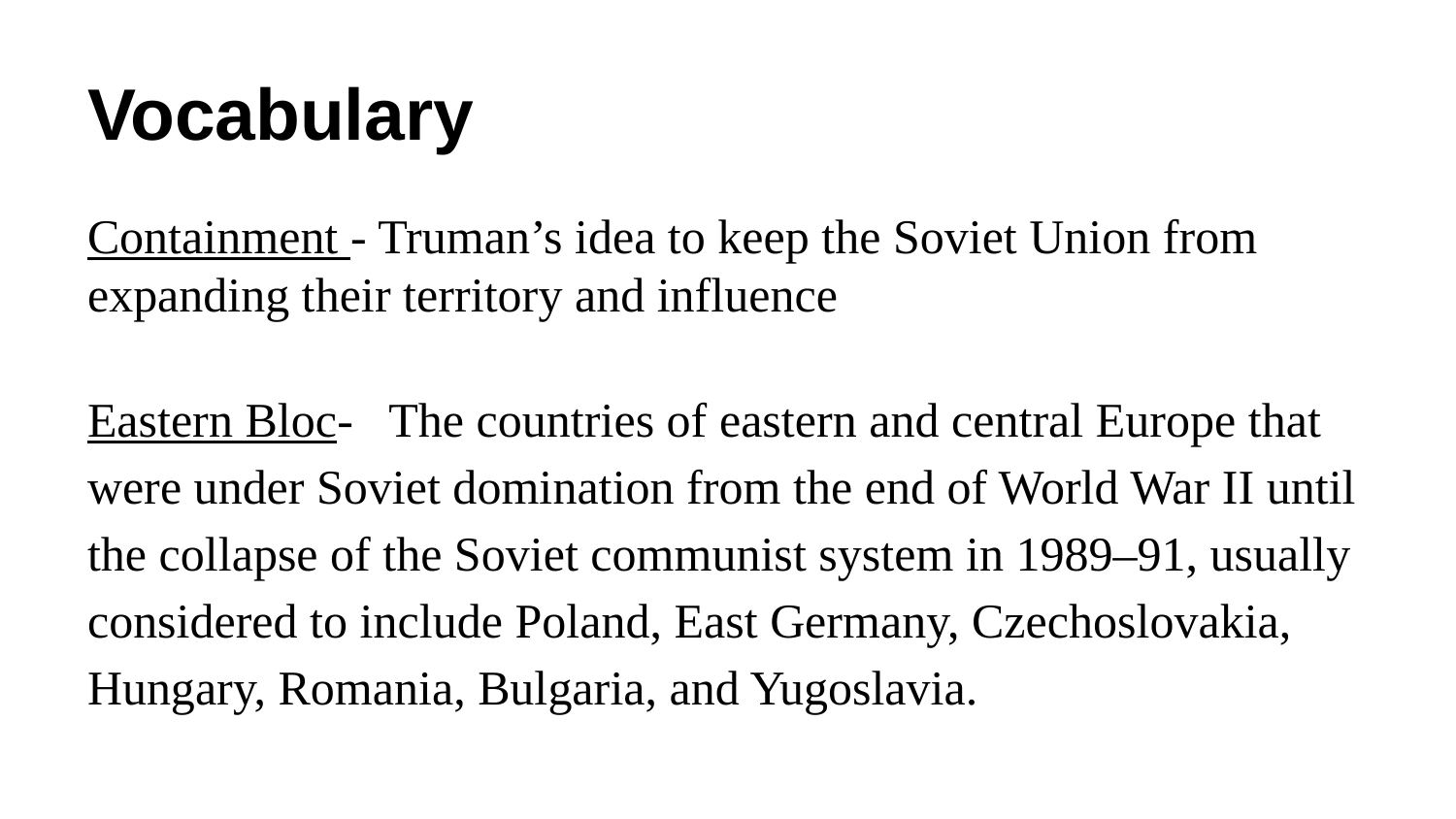

# Vocabulary
Containment - Truman’s idea to keep the Soviet Union from expanding their territory and influence

Eastern Bloc-   The countries of eastern and central Europe that were under Soviet domination from the end of World War II until the collapse of the Soviet communist system in 1989–91, usually considered to include Poland, East Germany, Czechoslovakia, Hungary, Romania, Bulgaria, and Yugoslavia.